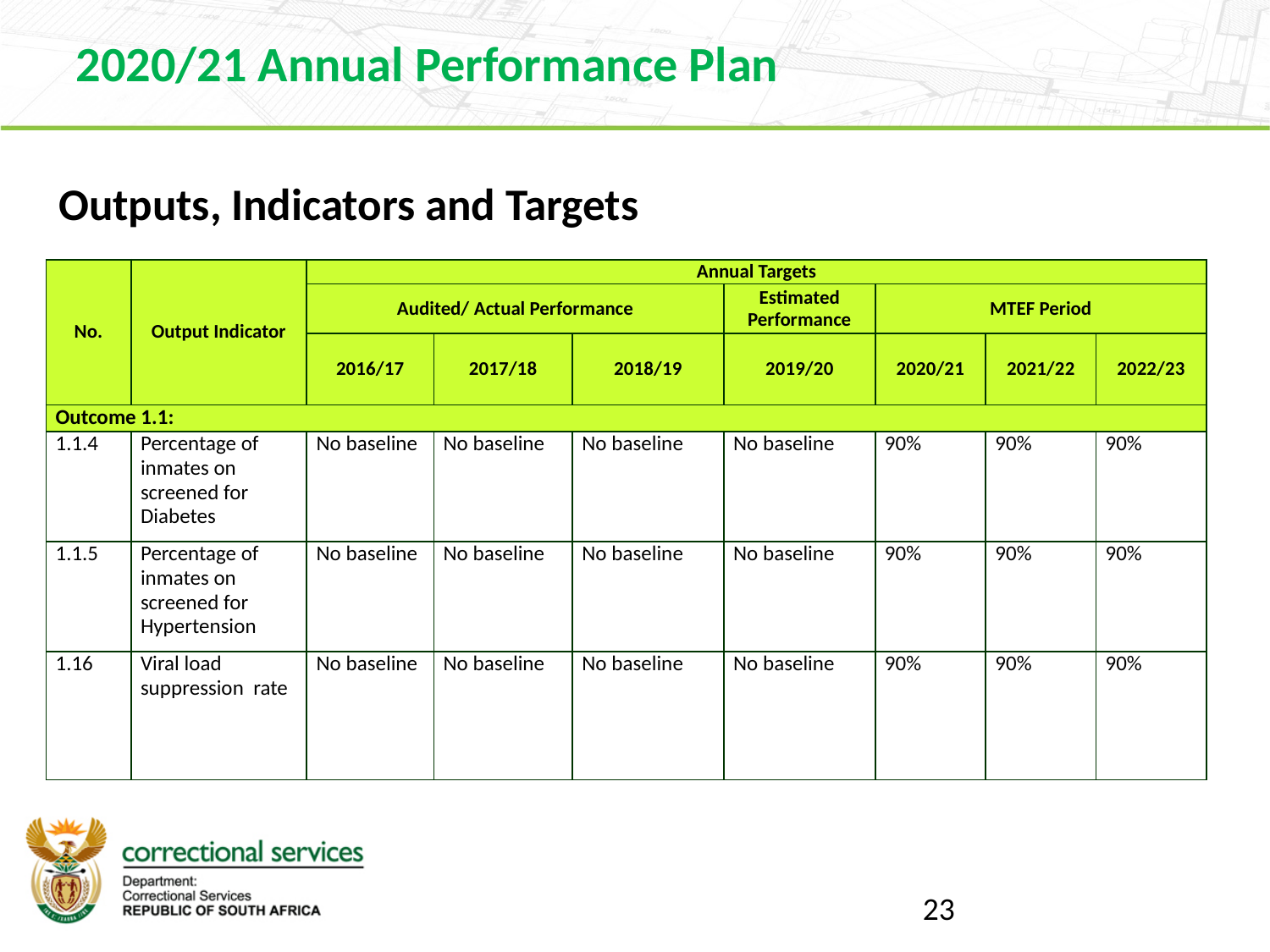

2020/21 Annual Performance Plan
Outputs, Indicators and Targets
| No. | Output Indicator | Annual Targets |  |  |  |  |  |  |
| --- | --- | --- | --- | --- | --- | --- | --- | --- |
|  |  | Audited/ Actual Performance |  |  | Estimated Performance | MTEF Period |  |  |
|  |  | 2016/17 | 2017/18 | 2018/19 | 2019/20 | 2020/21 | 2021/22 | 2022/23 |
| Outcome 1.1: |  |  |  |  |  |  |  |  |
| 1.1.4 | Percentage of inmates on screened for Diabetes | No baseline | No baseline | No baseline | No baseline | 90% | 90% | 90% |
| 1.1.5 | Percentage of inmates on screened for Hypertension | No baseline | No baseline | No baseline | No baseline | 90% | 90% | 90% |
| 1.16 | Viral load suppression rate | No baseline | No baseline | No baseline | No baseline | 90% | 90% | 90% |
23